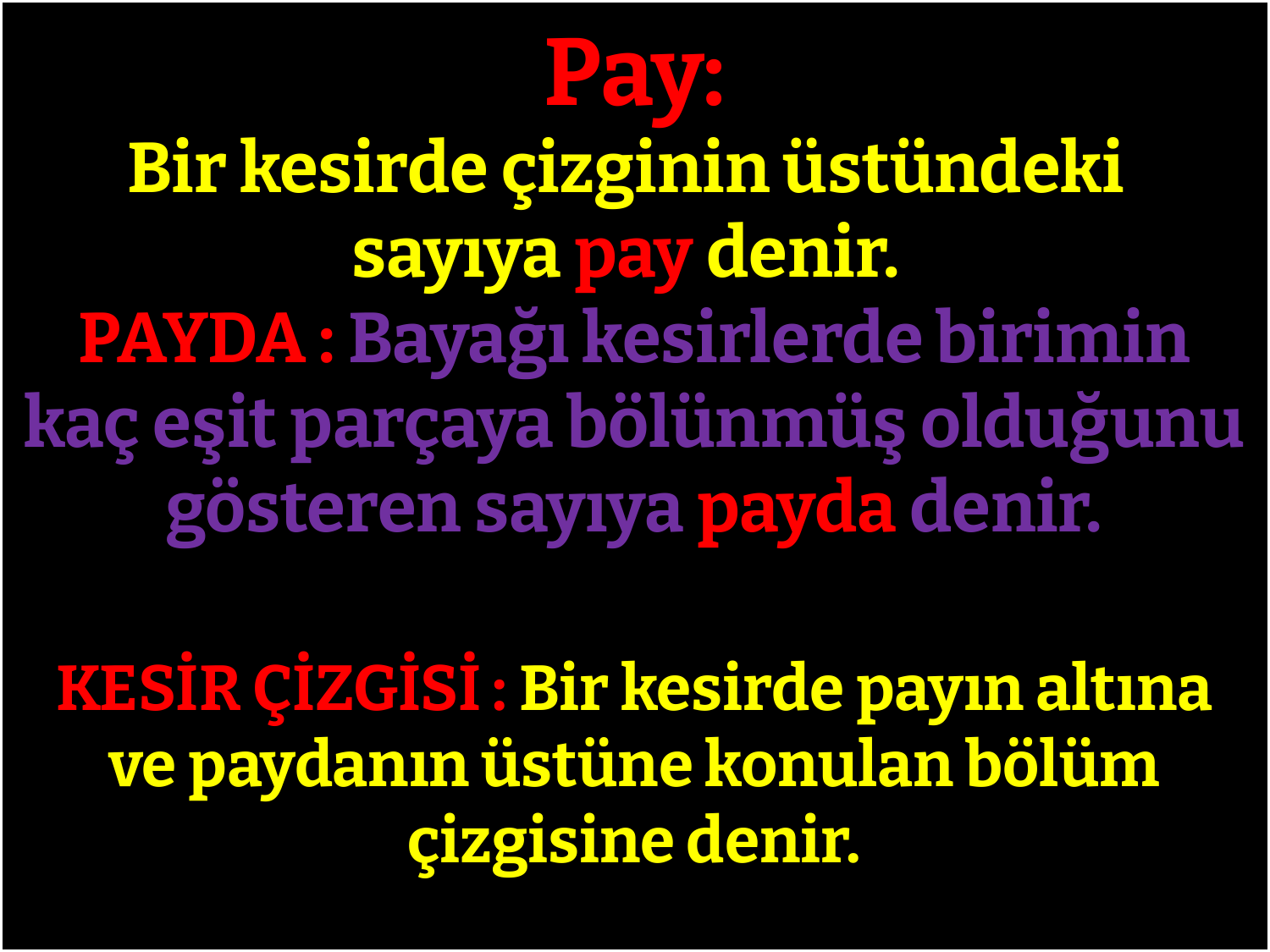

Pay:
Bir kesirde çizginin üstündeki sayıya pay denir.
PAYDA : Bayağı kesirlerde birimin kaç eşit parçaya bölünmüş olduğunu gösteren sayıya payda denir.
#
KESİR ÇİZGİSİ : Bir kesirde payın altına ve paydanın üstüne konulan bölüm çizgisine denir.